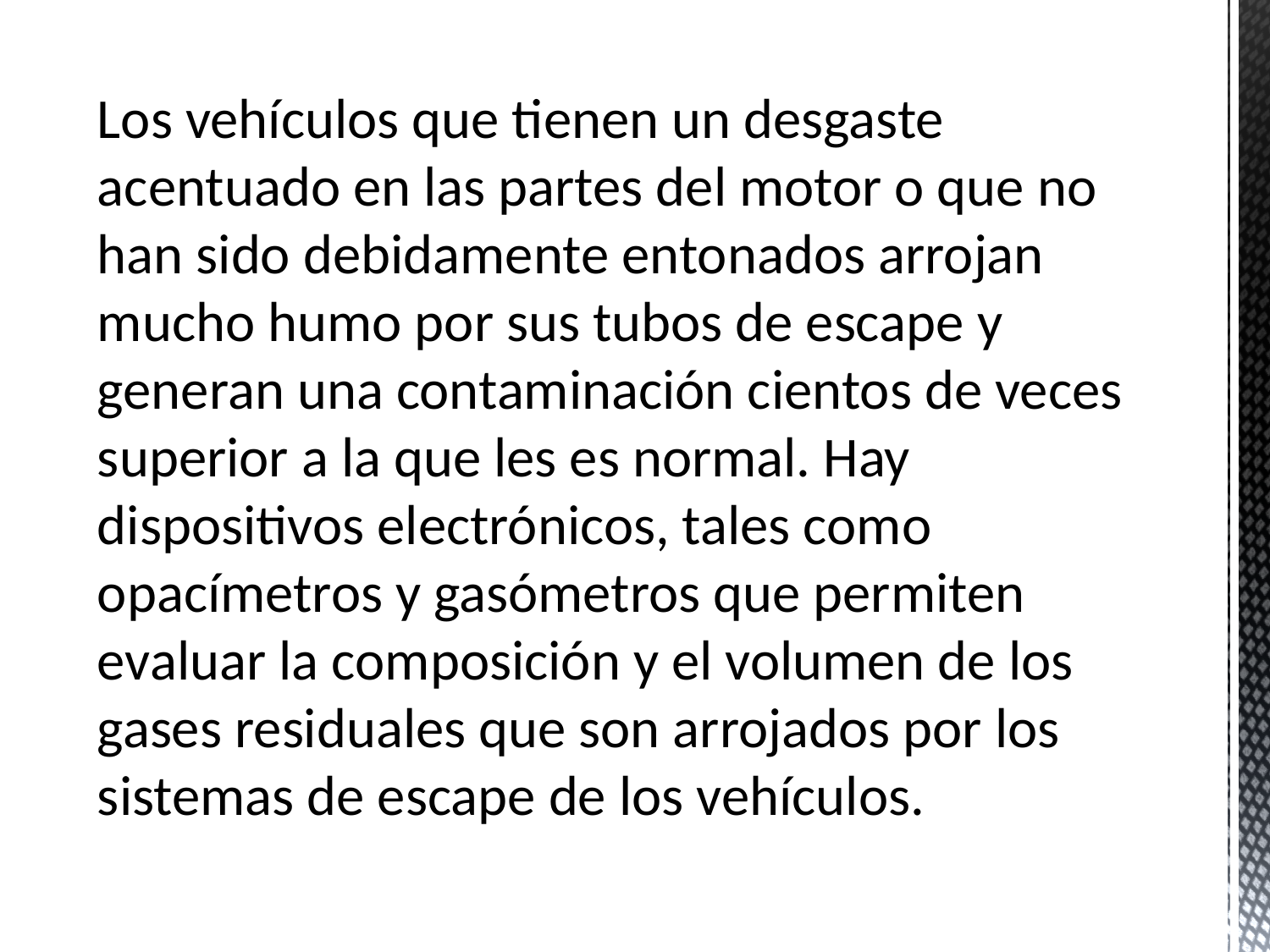

Los vehículos que tienen un desgaste acentuado en las partes del motor o que no han sido debidamente entonados arrojan mucho humo por sus tubos de escape y generan una contaminación cientos de veces superior a la que les es normal. Hay dispositivos electrónicos, tales como opacímetros y gasómetros que permiten evaluar la composición y el volumen de los gases residuales que son arrojados por los sistemas de escape de los vehículos.